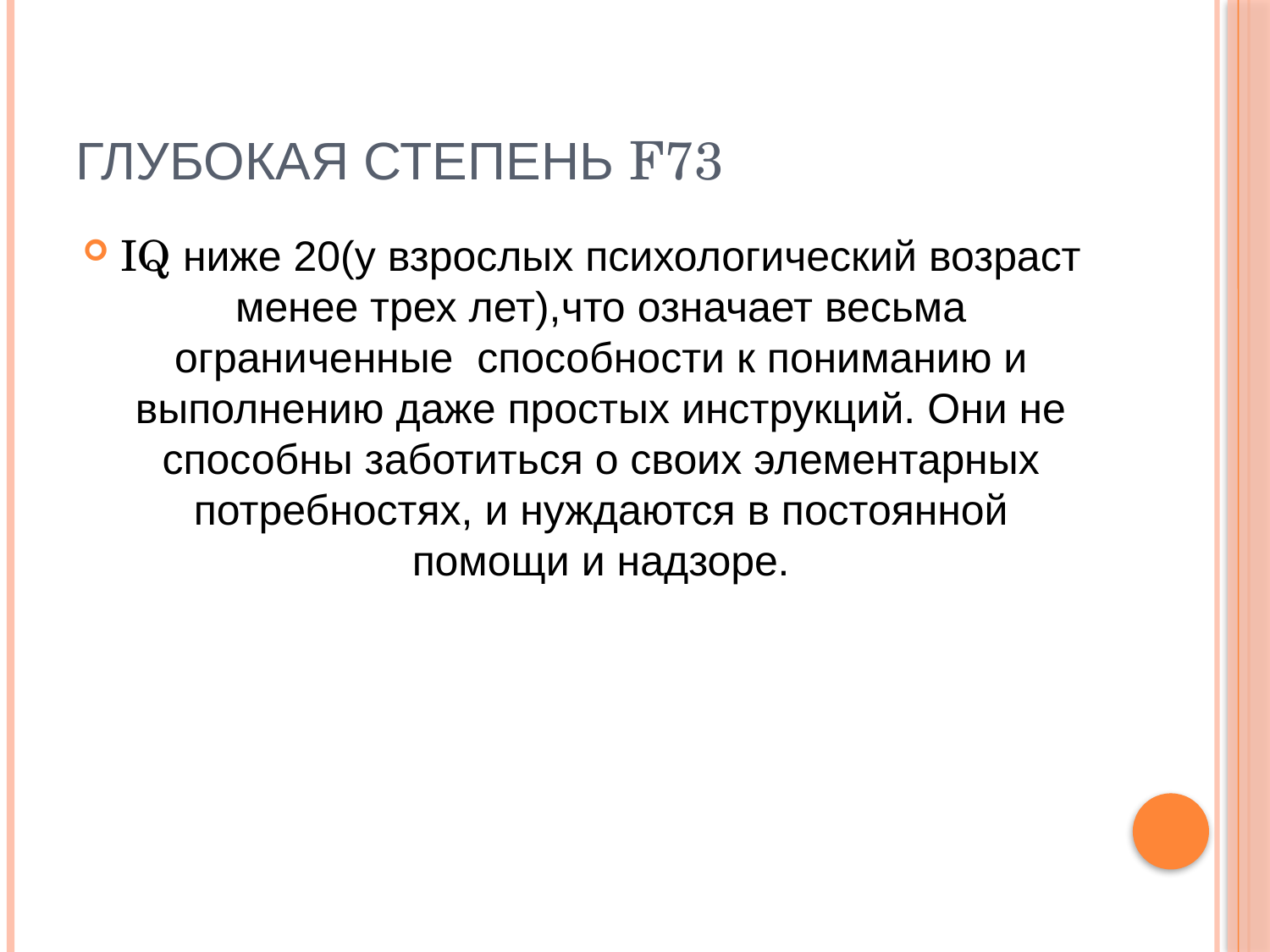

# Глубокая степень F73
IQ ниже 20(у взрослых психологический возраст менее трех лет),что означает весьма ограниченные  способности к пониманию и выполнению даже простых инструкций. Они не способны заботиться о своих элементарных потребностях, и нуждаются в постоянной помощи и надзоре.